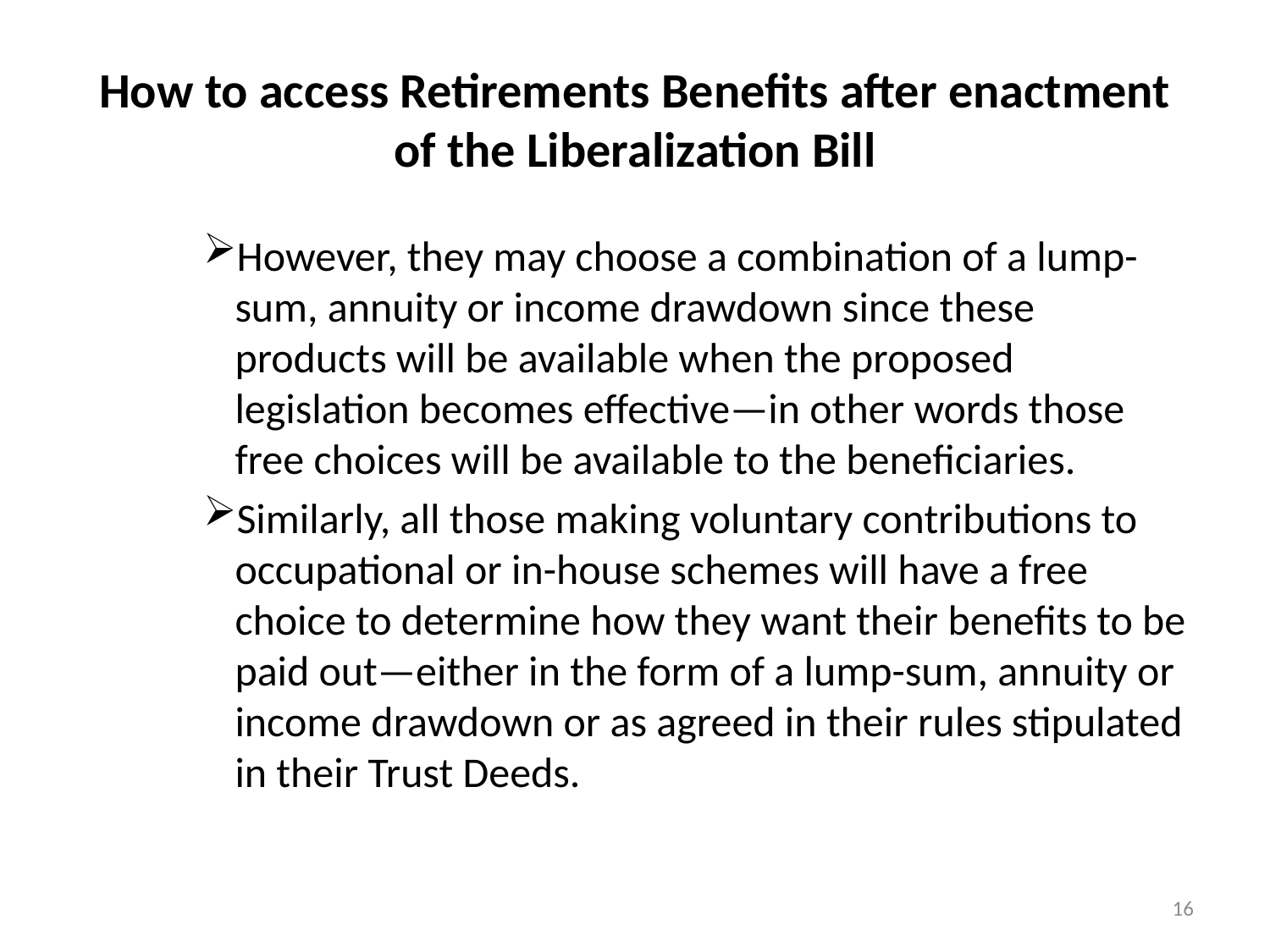

# How to access Retirements Benefits after enactment of the Liberalization Bill
However, they may choose a combination of a lump-sum, annuity or income drawdown since these products will be available when the proposed legislation becomes effective—in other words those free choices will be available to the beneficiaries.
Similarly, all those making voluntary contributions to occupational or in-house schemes will have a free choice to determine how they want their benefits to be paid out—either in the form of a lump-sum, annuity or income drawdown or as agreed in their rules stipulated in their Trust Deeds.

16